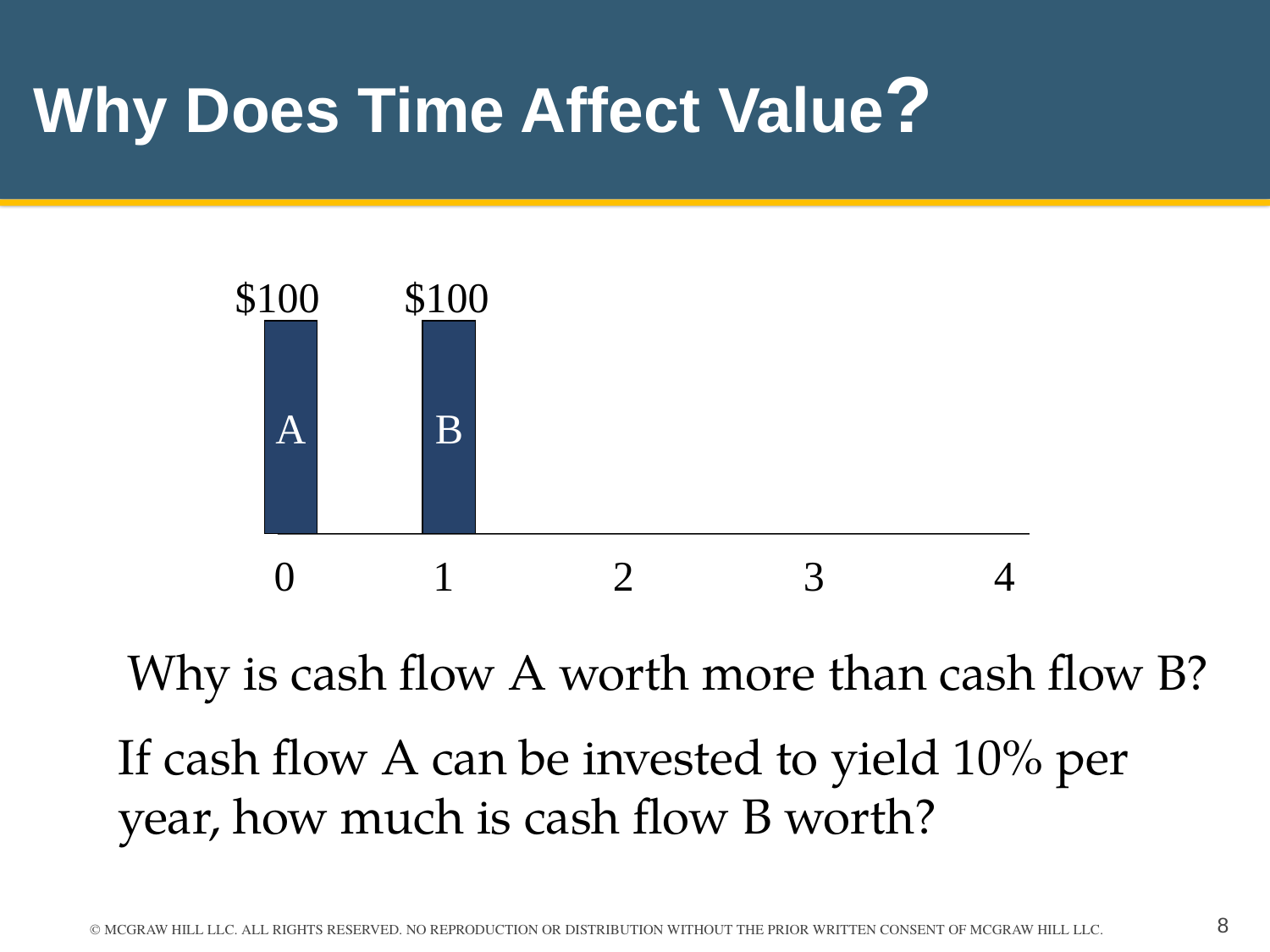

# Why Does Time Affect Value?
 $100
 $100
A
B

0	   1	        2	              3                4
Why is cash flow A worth more than cash flow B?
If cash flow A can be invested to yield 10% per year, how much is cash flow B worth?
© MCGRAW HILL LLC. ALL RIGHTS RESERVED. NO REPRODUCTION OR DISTRIBUTION WITHOUT THE PRIOR WRITTEN CONSENT OF MCGRAW HILL LLC.
8